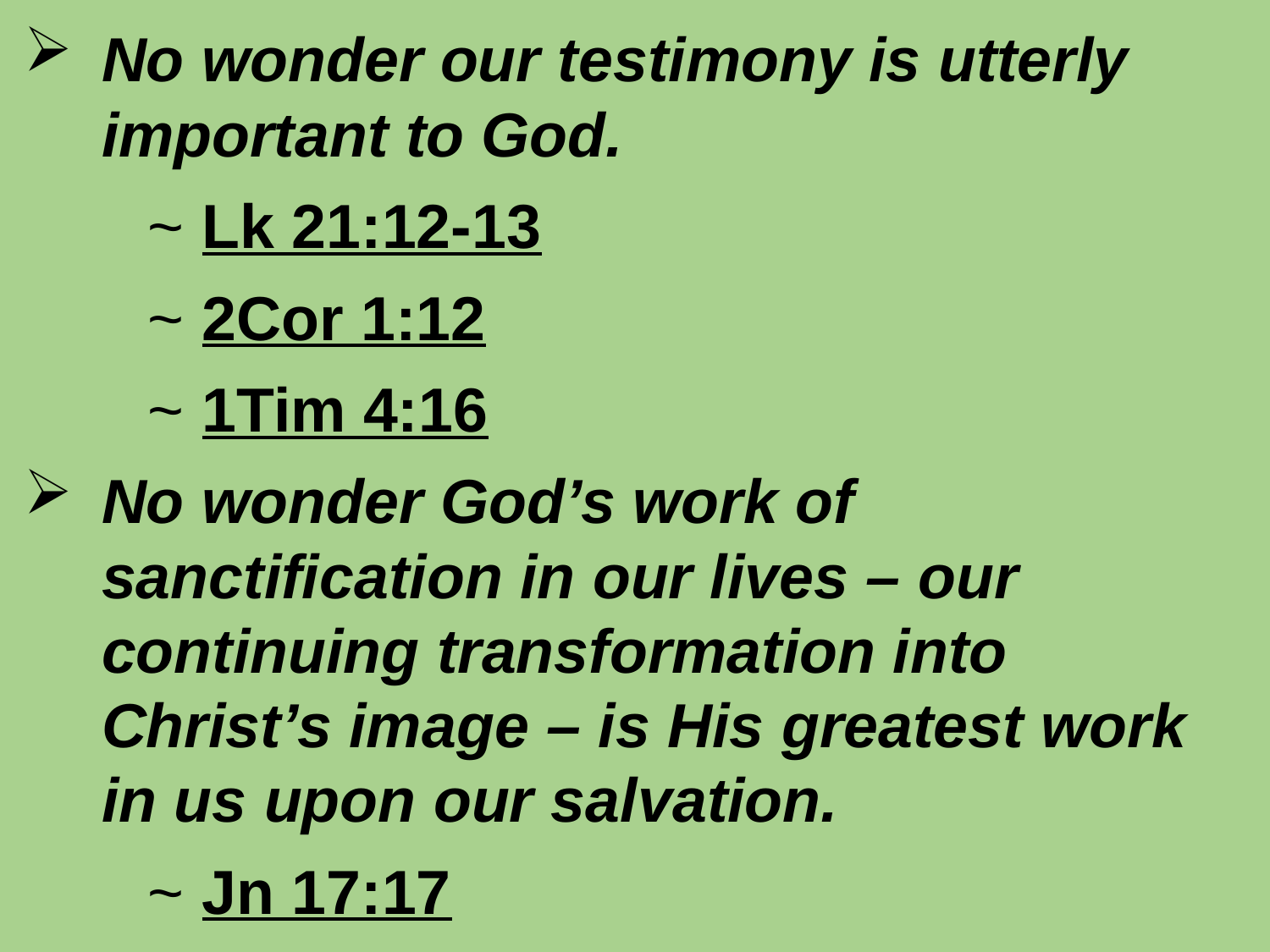

No wonder our testimony is utterly important to God.
	~ Lk 21:12-13
	~ 2Cor 1:12
	~ 1Tim 4:16
No wonder God’s work of sanctification in our lives – our continuing transformation into Christ’s image – is His greatest work in us upon our salvation.
	~ Jn 17:17